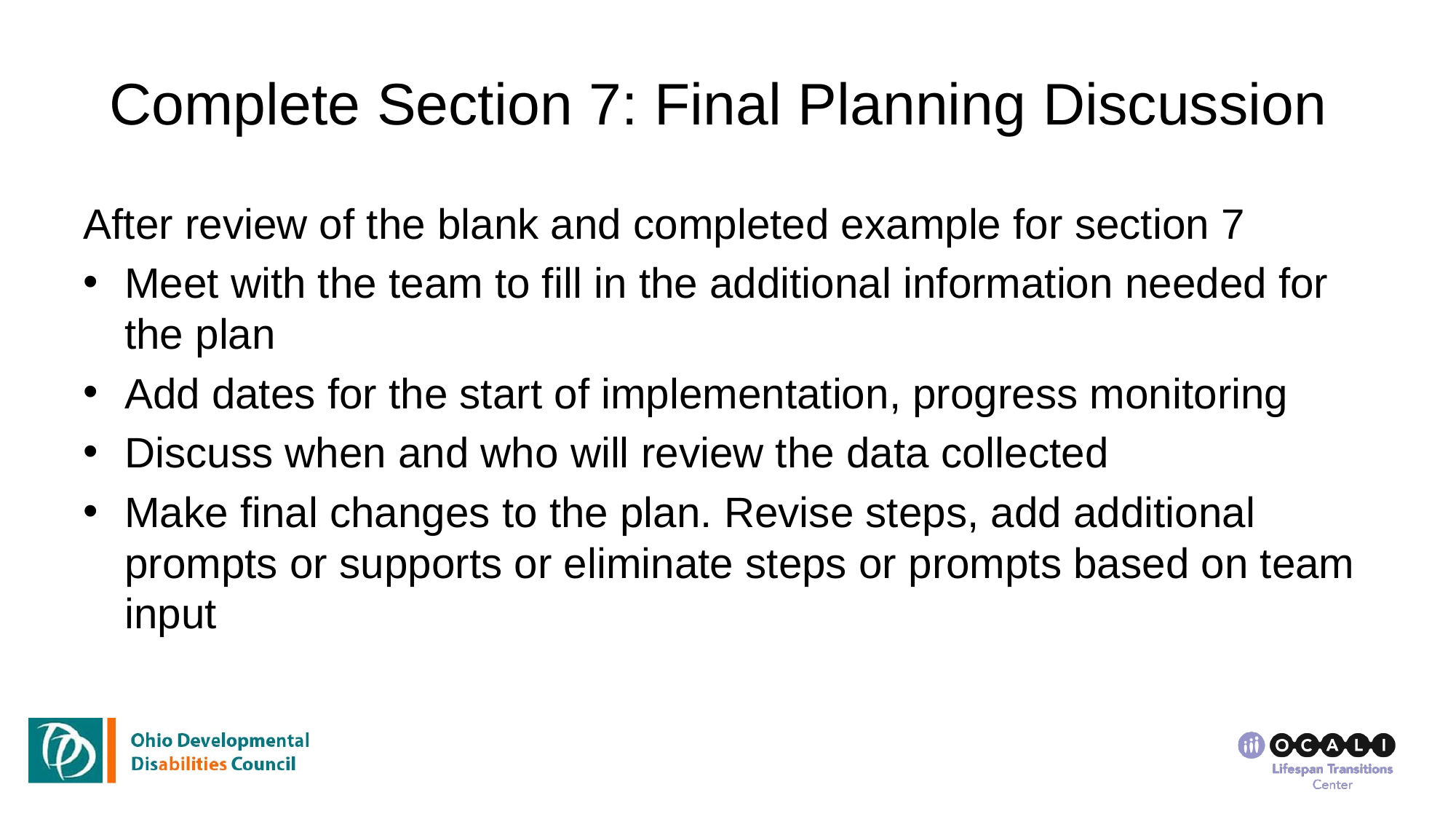

# Complete Section 7: Final Planning Discussion
After review of the blank and completed example for section 7
Meet with the team to fill in the additional information needed for the plan
Add dates for the start of implementation, progress monitoring
Discuss when and who will review the data collected
Make final changes to the plan. Revise steps, add additional prompts or supports or eliminate steps or prompts based on team input